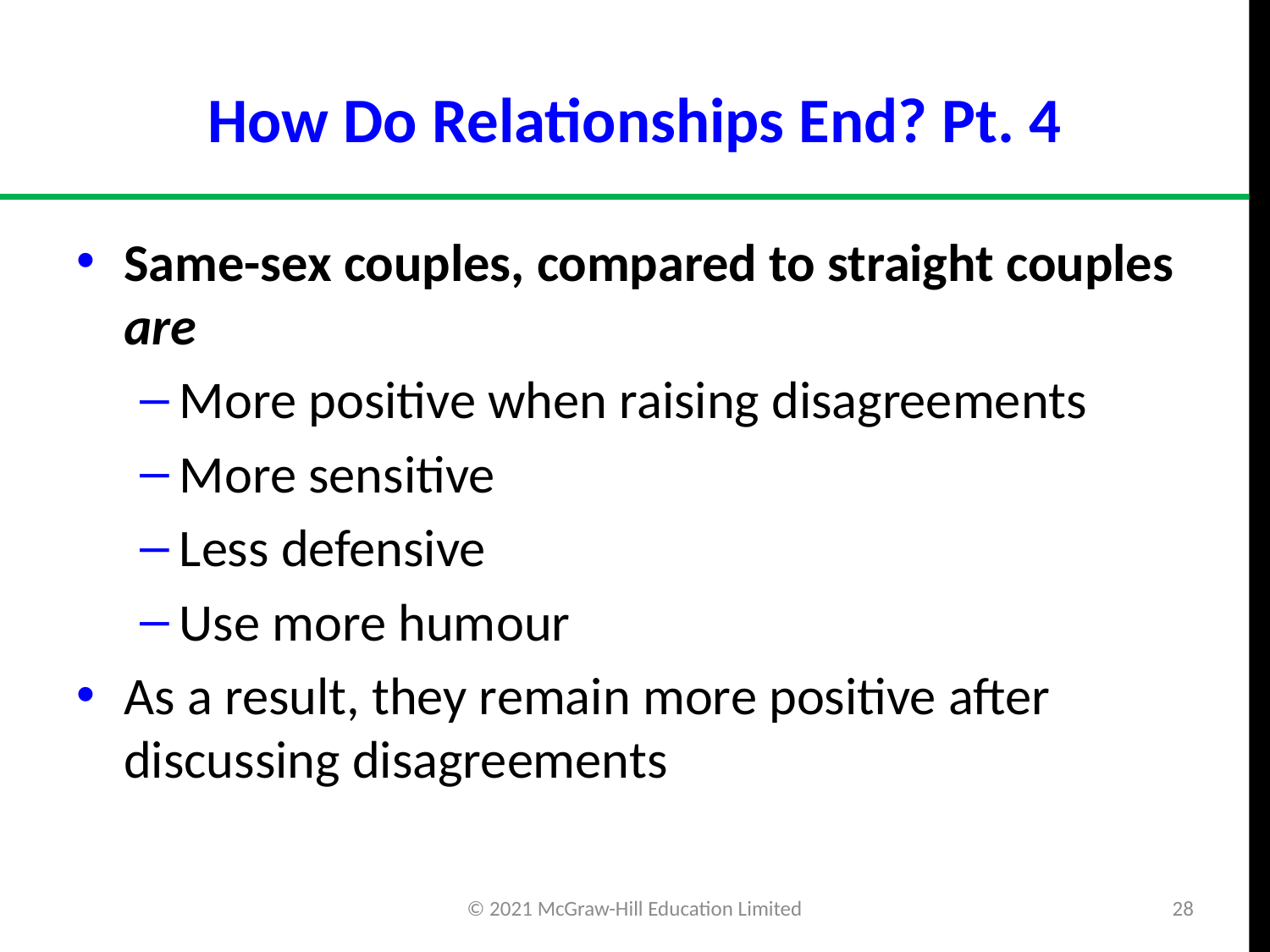

# How Do Relationships End? Pt. 4
Same-sex couples, compared to straight couples are
More positive when raising disagreements
More sensitive
Less defensive
Use more humour
As a result, they remain more positive after discussing disagreements
© 2021 McGraw-Hill Education Limited
28